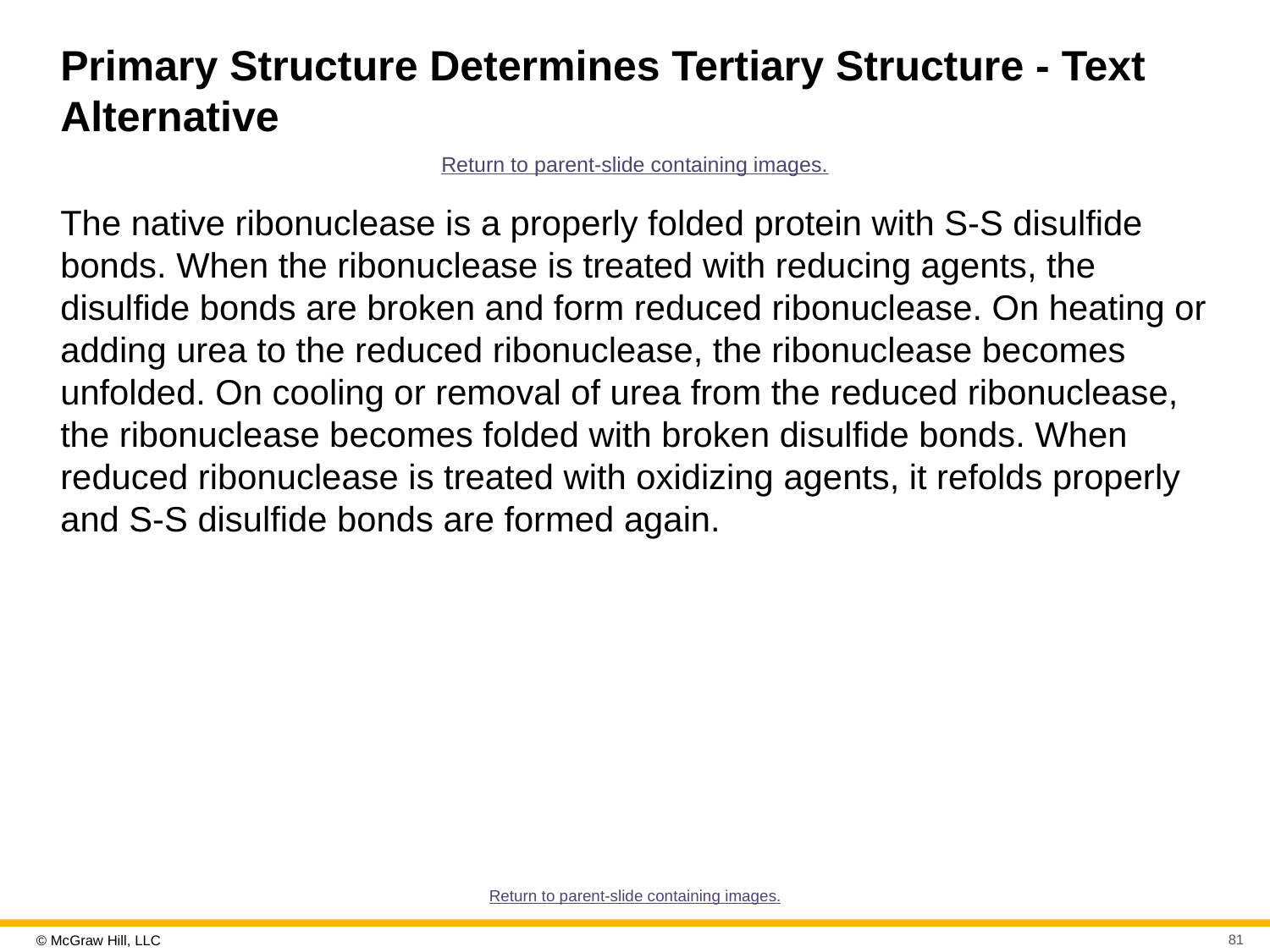

# Primary Structure Determines Tertiary Structure - Text Alternative
Return to parent-slide containing images.
The native ribonuclease is a properly folded protein with S-S disulfide bonds. When the ribonuclease is treated with reducing agents, the disulfide bonds are broken and form reduced ribonuclease. On heating or adding urea to the reduced ribonuclease, the ribonuclease becomes unfolded. On cooling or removal of urea from the reduced ribonuclease, the ribonuclease becomes folded with broken disulfide bonds. When reduced ribonuclease is treated with oxidizing agents, it refolds properly and S-S disulfide bonds are formed again.
Return to parent-slide containing images.
81